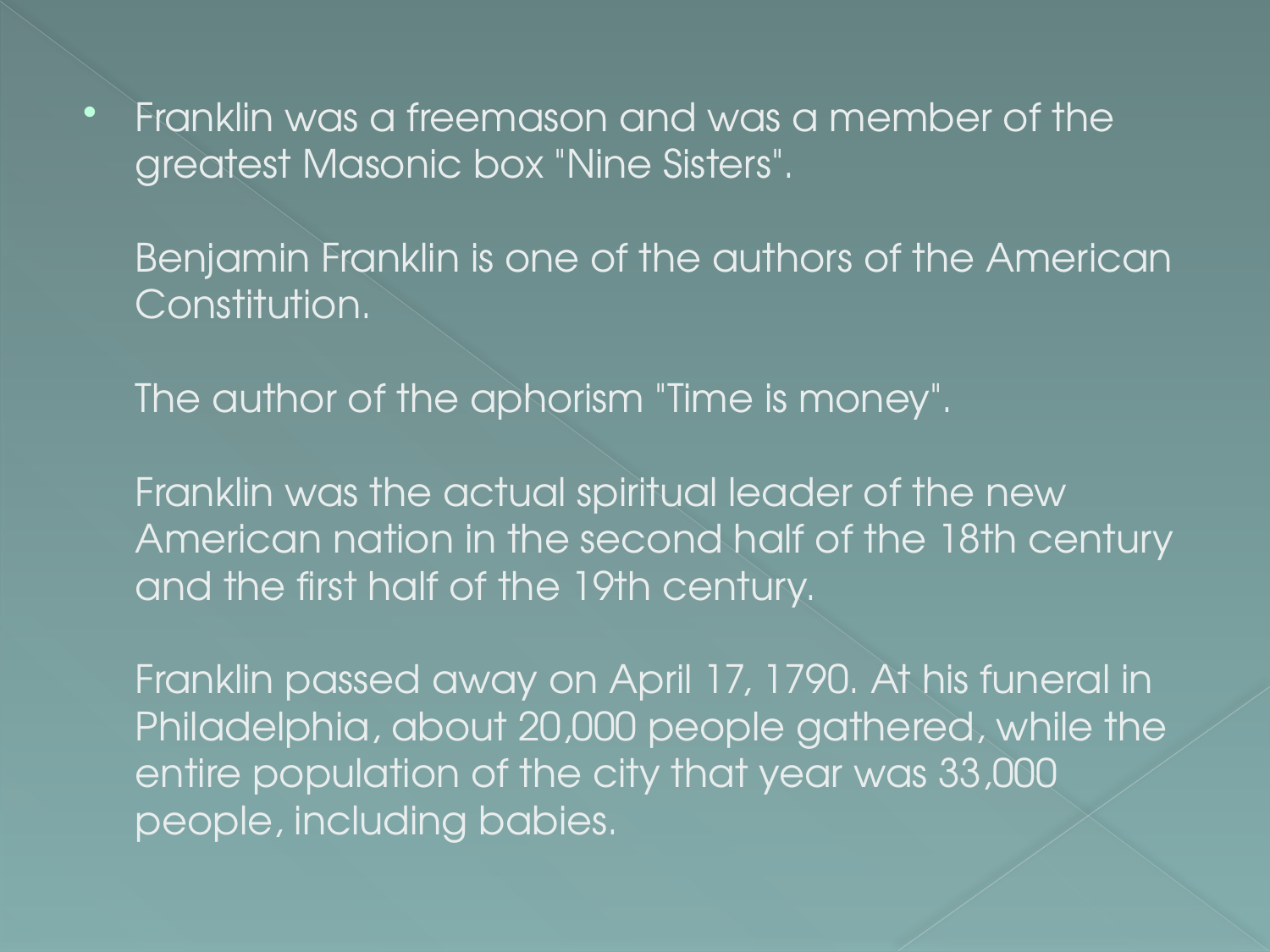

Franklin was a freemason and was a member of the greatest Masonic box "Nine Sisters".
Benjamin Franklin is one of the authors of the American Constitution.
The author of the aphorism "Time is money".
Franklin was the actual spiritual leader of the new American nation in the second half of the 18th century and the first half of the 19th century.
Franklin passed away on April 17, 1790. At his funeral in Philadelphia, about 20,000 people gathered, while the entire population of the city that year was 33,000 people, including babies.